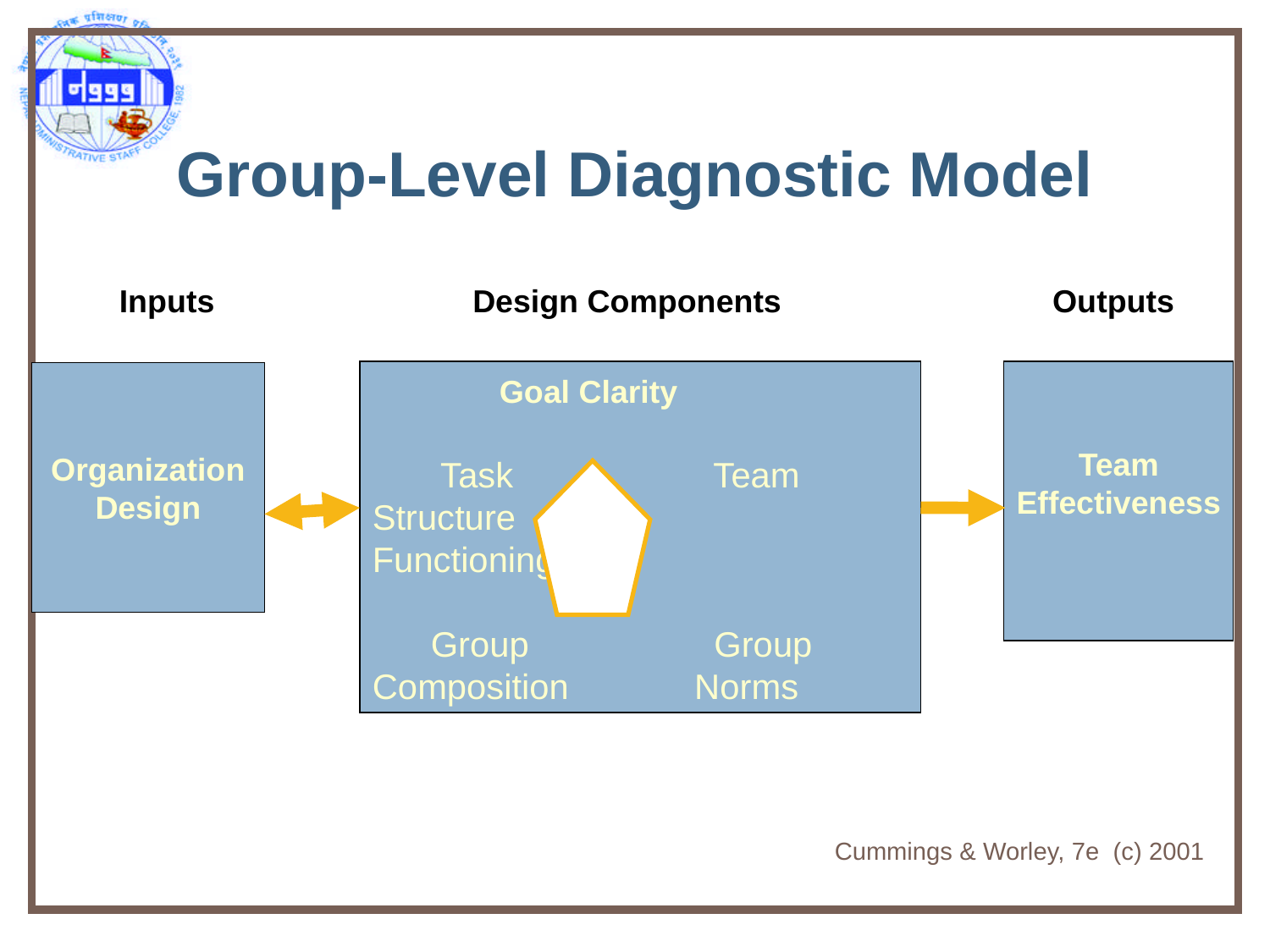

Group-Level Diagnostic Model
Inputs
Design Components
Outputs
	Goal Clarity

       Task	         Team
Structure	           Functioning

      Group	         Group
Composition	       Norms

Team
Effectiveness

Organization
Design

Cummings & Worley, 7e  (c) 2001